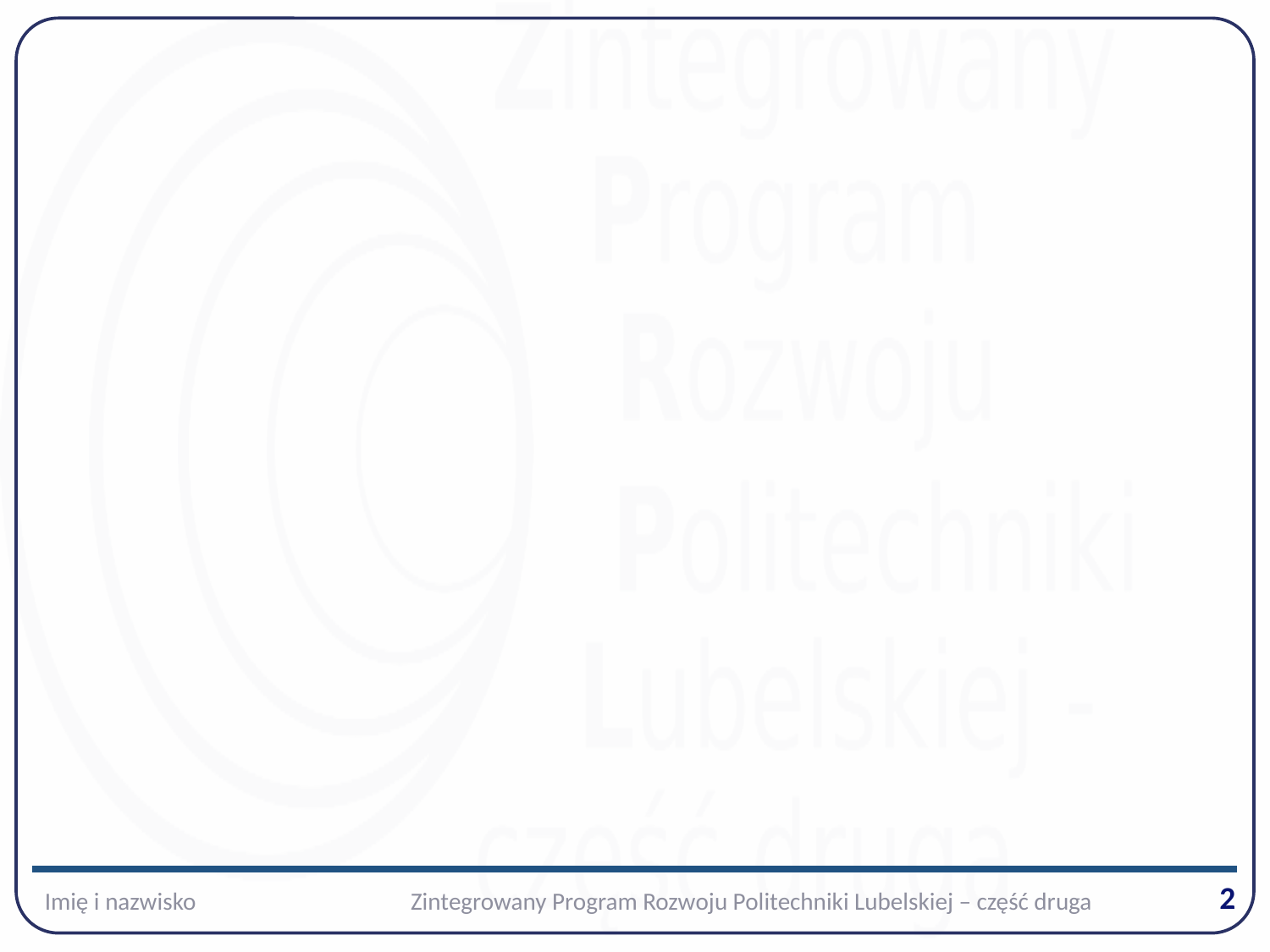

2
Imię i nazwisko	Zintegrowany Program Rozwoju Politechniki Lubelskiej – część druga